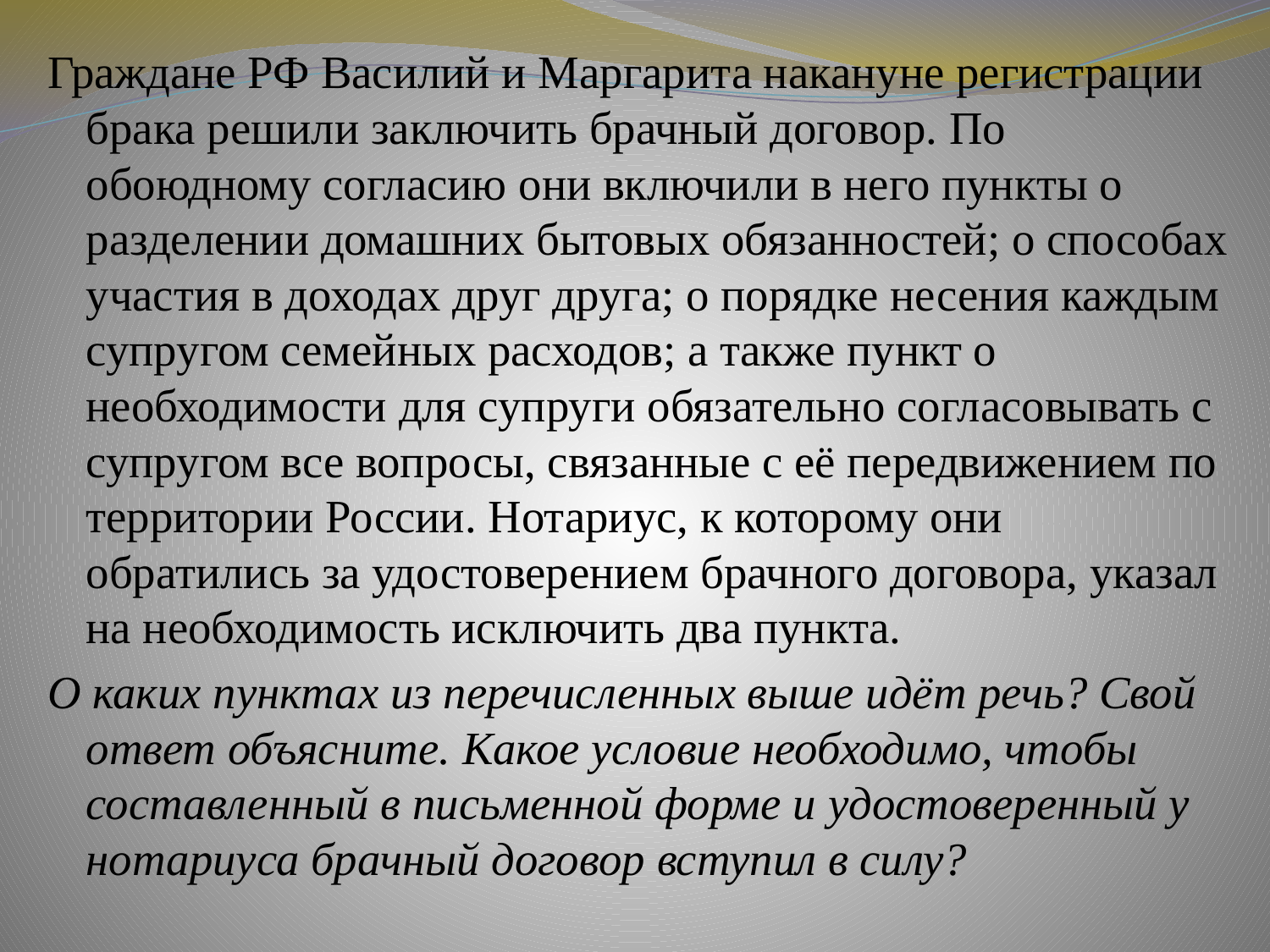

Граждане РФ Василий и Маргарита накануне регистрации брака решили заключить брачный договор. По обоюдному согласию они включили в него пункты о разделении домашних бытовых обязанностей; о способах участия в доходах друг друга; о порядке несения каждым супругом семейных расходов; а также пункт о необходимости для супруги обязательно согласовывать с супругом все вопросы, связанные с её передвижением по территории России. Нотариус, к которому они обратились за удостоверением брачного договора, указал на необходимость исключить два пункта.
О каких пунктах из перечисленных выше идёт речь? Свой ответ объясните. Какое условие необходимо, чтобы составленный в письменной форме и удостоверенный у нотариуса брачный договор вступил в силу?